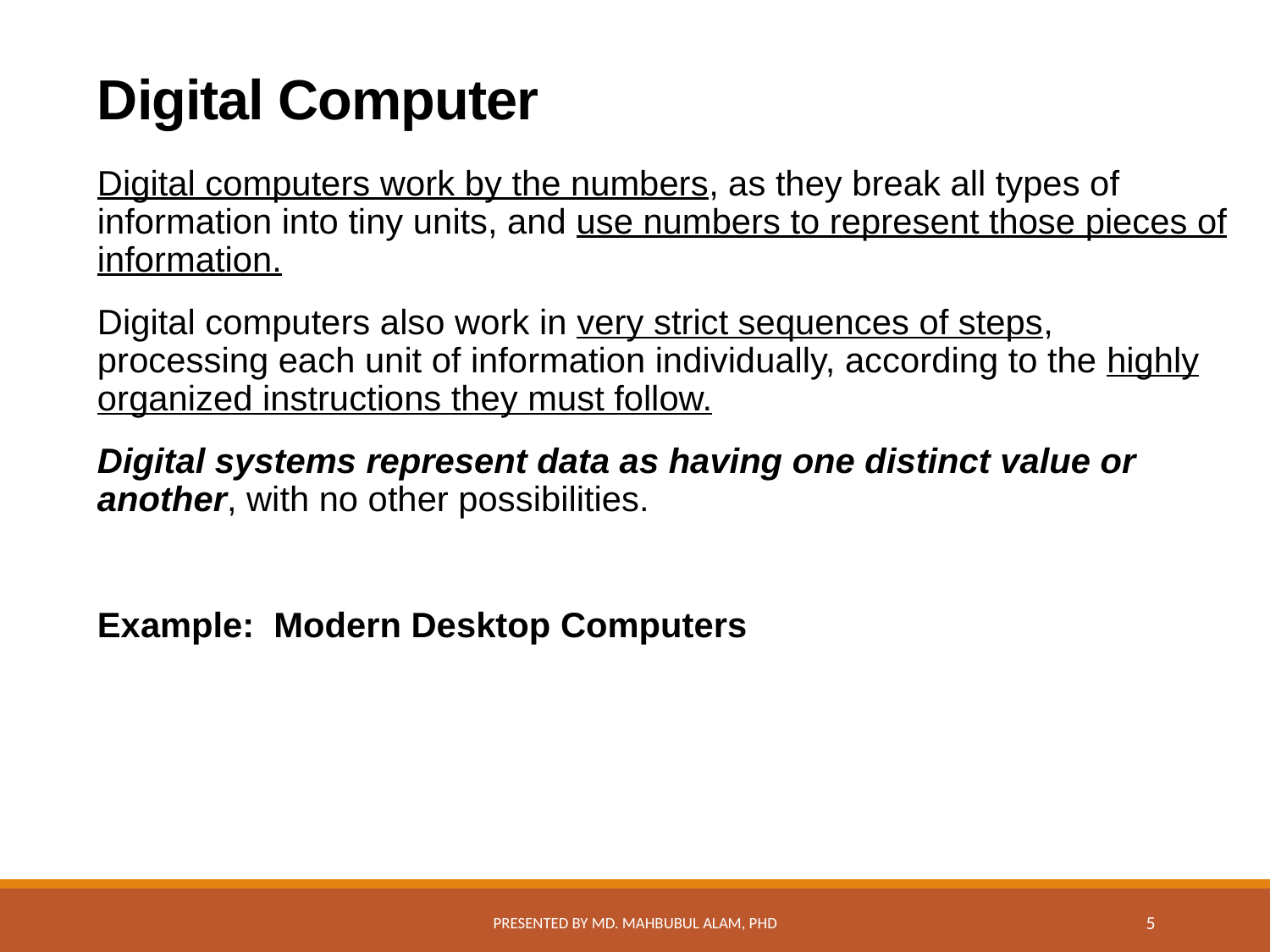

# Digital Computer
Digital computers work by the numbers, as they break all types of information into tiny units, and use numbers to represent those pieces of information.
Digital computers also work in very strict sequences of steps, processing each unit of information individually, according to the highly organized instructions they must follow.
Digital systems represent data as having one distinct value or another, with no other possibilities.

Example:  Modern Desktop Computers
Presented by Md. Mahbubul Alam, PhD
5